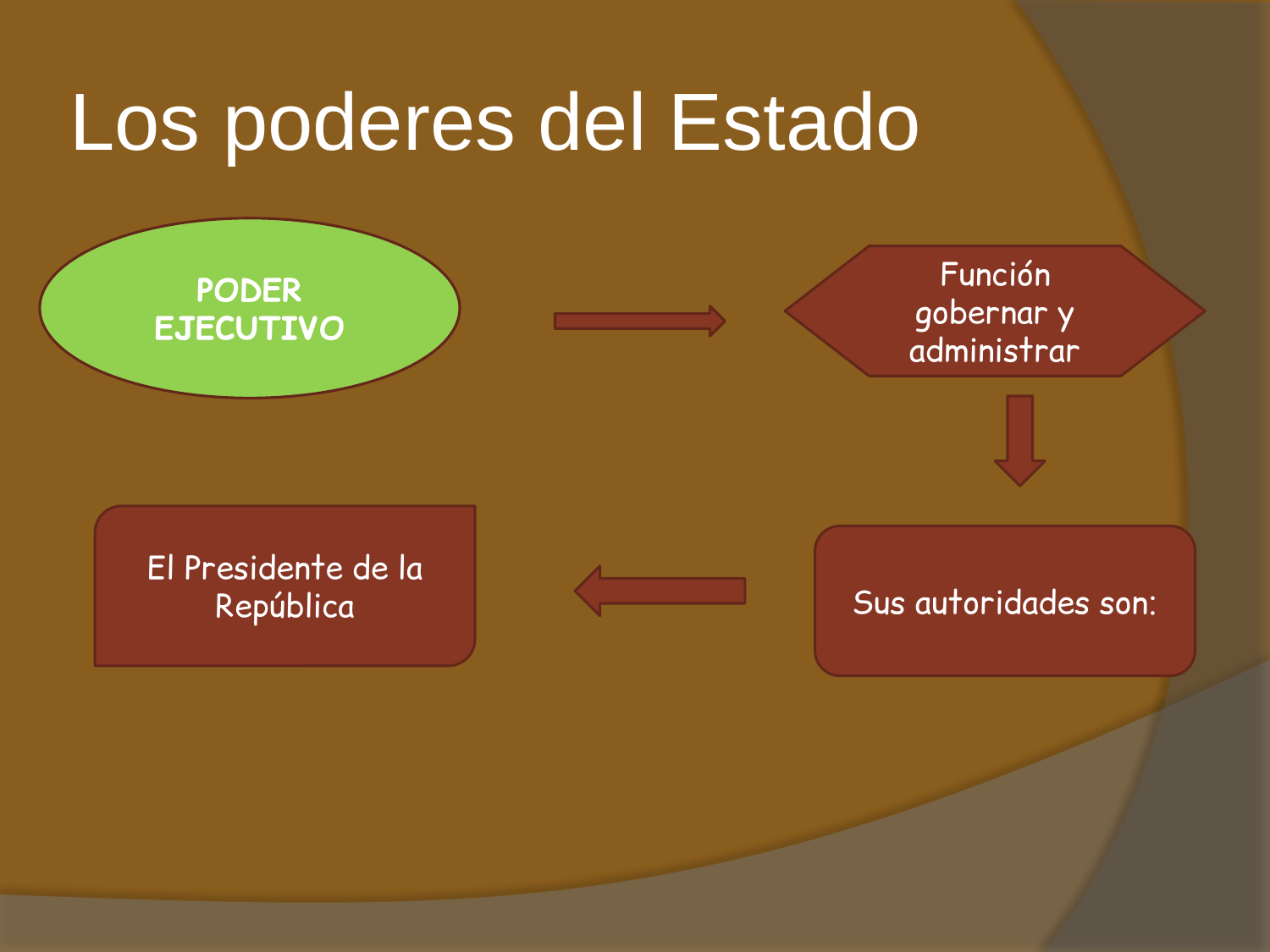

# Los poderes del Estado
PODER EJECUTIVO
Función gobernar y administrar

El Presidente de la República
Sus autoridades son: